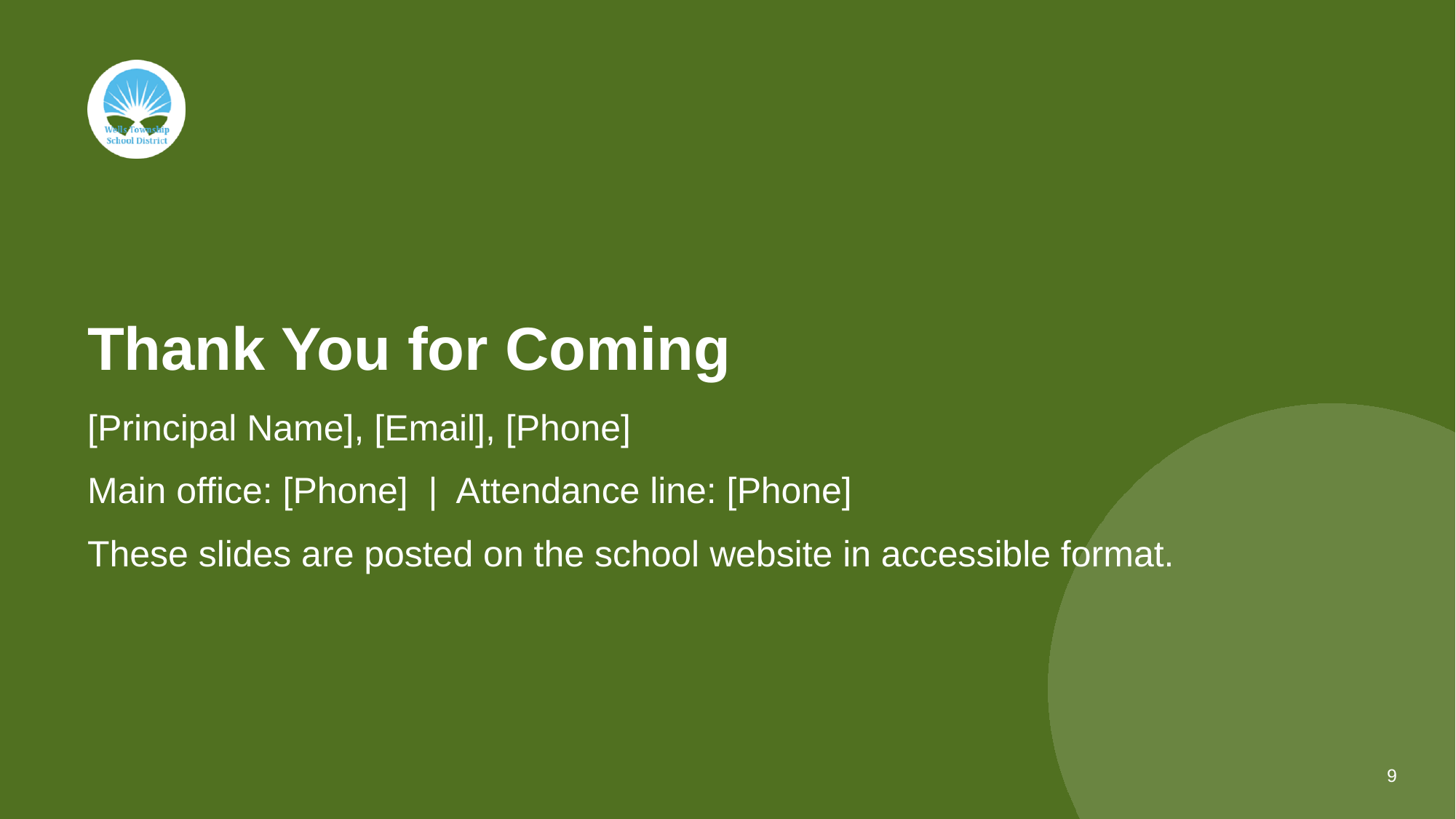

Thank You for Coming
[Principal Name], [Email], [Phone]
Main office: [Phone]  |  Attendance line: [Phone]
These slides are posted on the school website in accessible format.
9